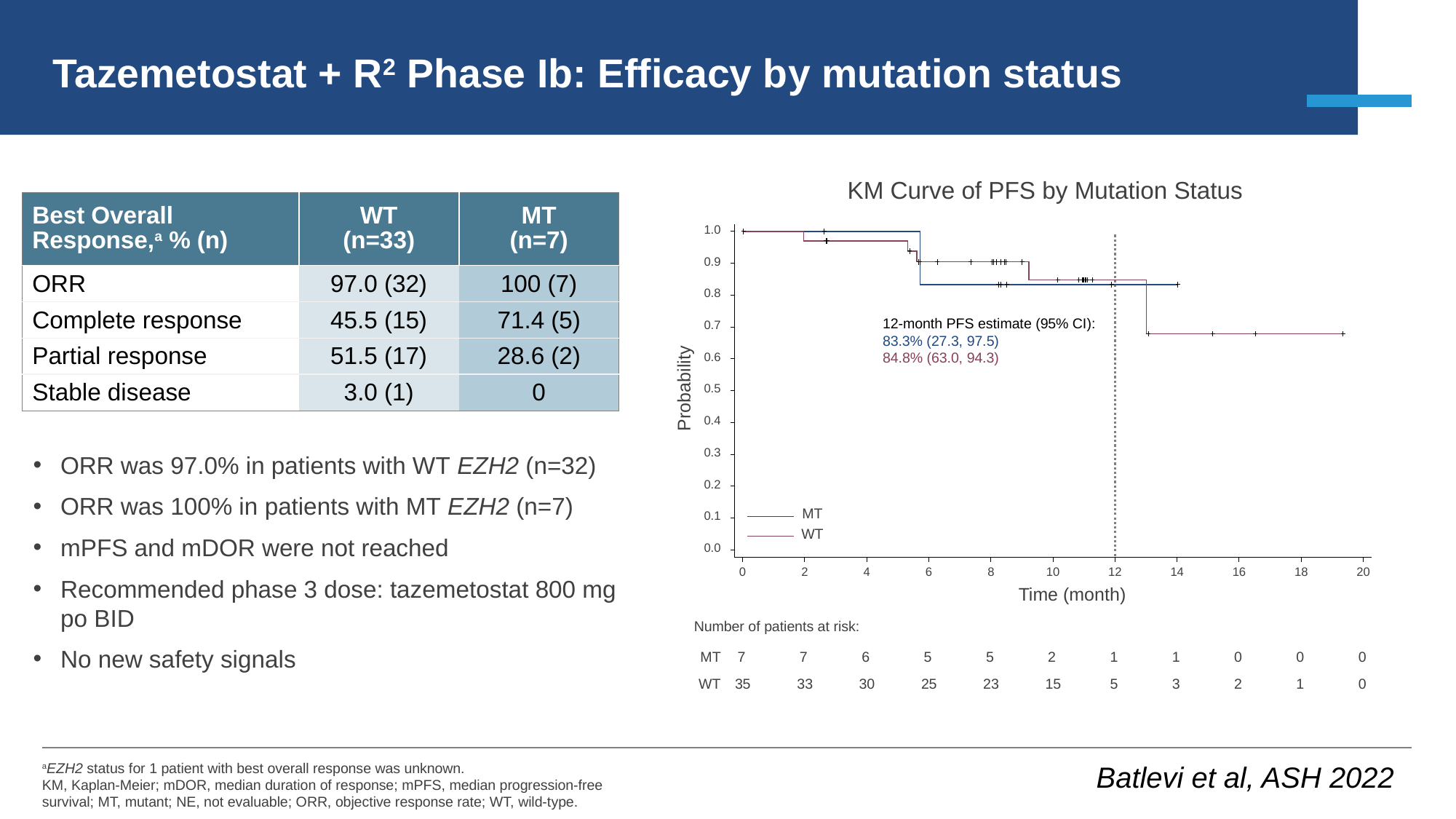

Tazemetostat + R2 Phase Ib: Efficacy by mutation status
KM Curve of PFS by Mutation Status
1.0
0.9
0.8
0.7
0.6
Probability
0.5
0.4
0.3
0.2
0.1
0.0

12-month PFS estimate (95% CI):
83.3% (27.3, 97.5)
84.8% (63.0, 94.3)

MT

WT

0
2
4
6
8
10
12
14
16
18
20
Time (month)
Number of patients at risk:
MT
7
7
6
5
5
2
1
1
0
0
0
WT
35
33
30
25
23
15
5
3
2
1
0
| Best Overall Response,a % (n) | WT (n=33) | MT (n=7) |
| --- | --- | --- |
| ORR | 97.0 (32) | 100 (7) |
| Complete response | 45.5 (15) | 71.4 (5) |
| Partial response | 51.5 (17) | 28.6 (2) |
| Stable disease | 3.0 (1) | 0 |
ORR was 97.0% in patients with WT EZH2 (n=32)
ORR was 100% in patients with MT EZH2 (n=7)
mPFS and mDOR were not reached
Recommended phase 3 dose: tazemetostat 800 mg po BID
No new safety signals
aEZH2 status for 1 patient with best overall response was unknown.
KM, Kaplan-Meier; mDOR, median duration of response; mPFS, median progression-free survival; MT, mutant; NE, not evaluable; ORR, objective response rate; WT, wild-type.
Batlevi et al, ASH 2022